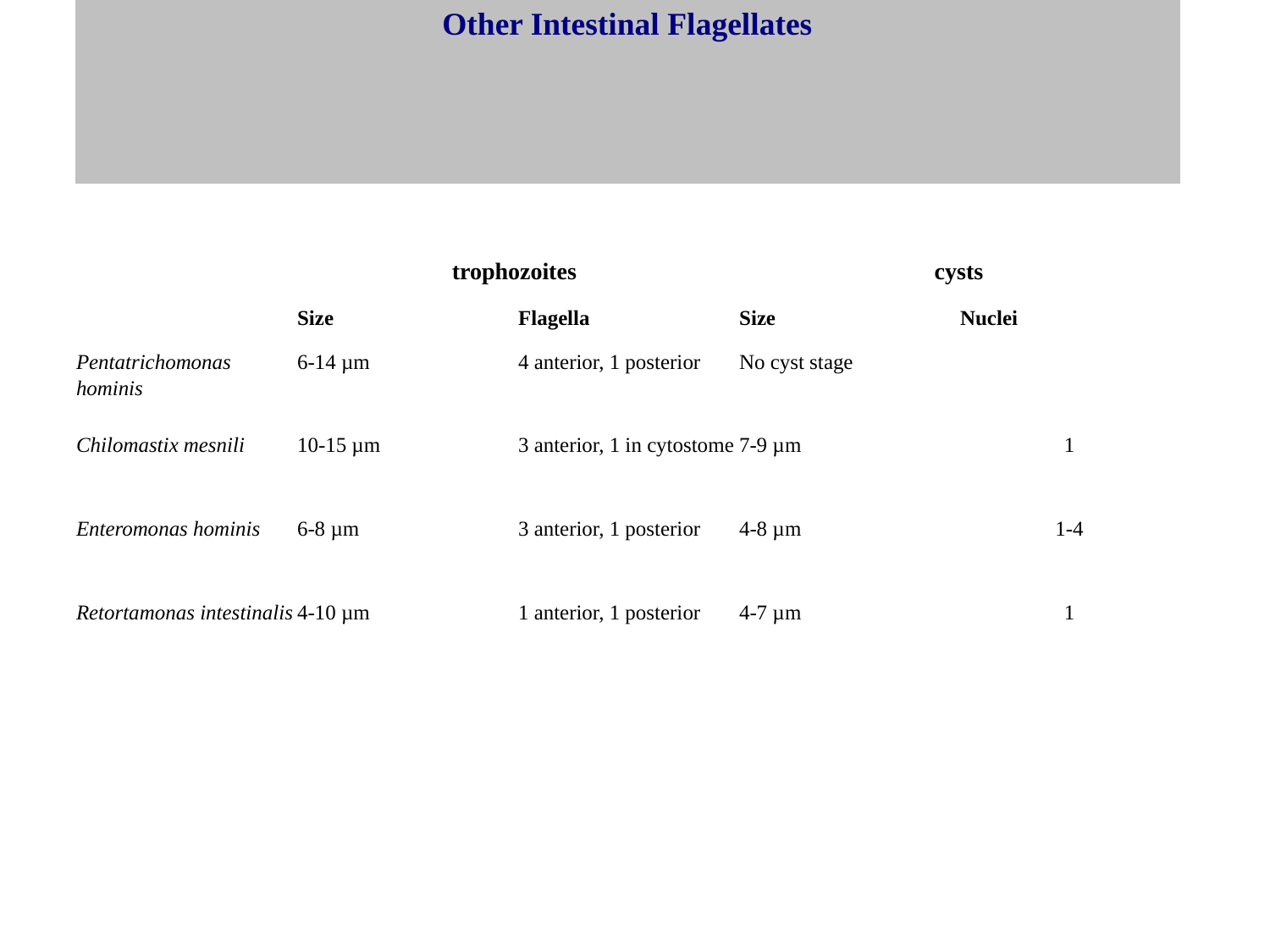

| Other Intestinal Flagellates |  |  |  |  |
| --- | --- | --- | --- | --- |
|  |  |  |  |  |
|  | trophozoites |  | cysts |  |
|  | Size | Flagella | Size | Nuclei |
| Pentatrichomonas hominis | 6-14 µm | 4 anterior, 1 posterior | No cyst stage |  |
| Chilomastix mesnili | 10-15 µm | 3 anterior, 1 in cytostome | 7-9 µm | 1 |
| Enteromonas hominis | 6-8 µm | 3 anterior, 1 posterior | 4-8 µm | 1-4 |
| Retortamonas intestinalis | 4-10 µm | 1 anterior, 1 posterior | 4-7 µm | 1 |
|  |  |  |  |  |